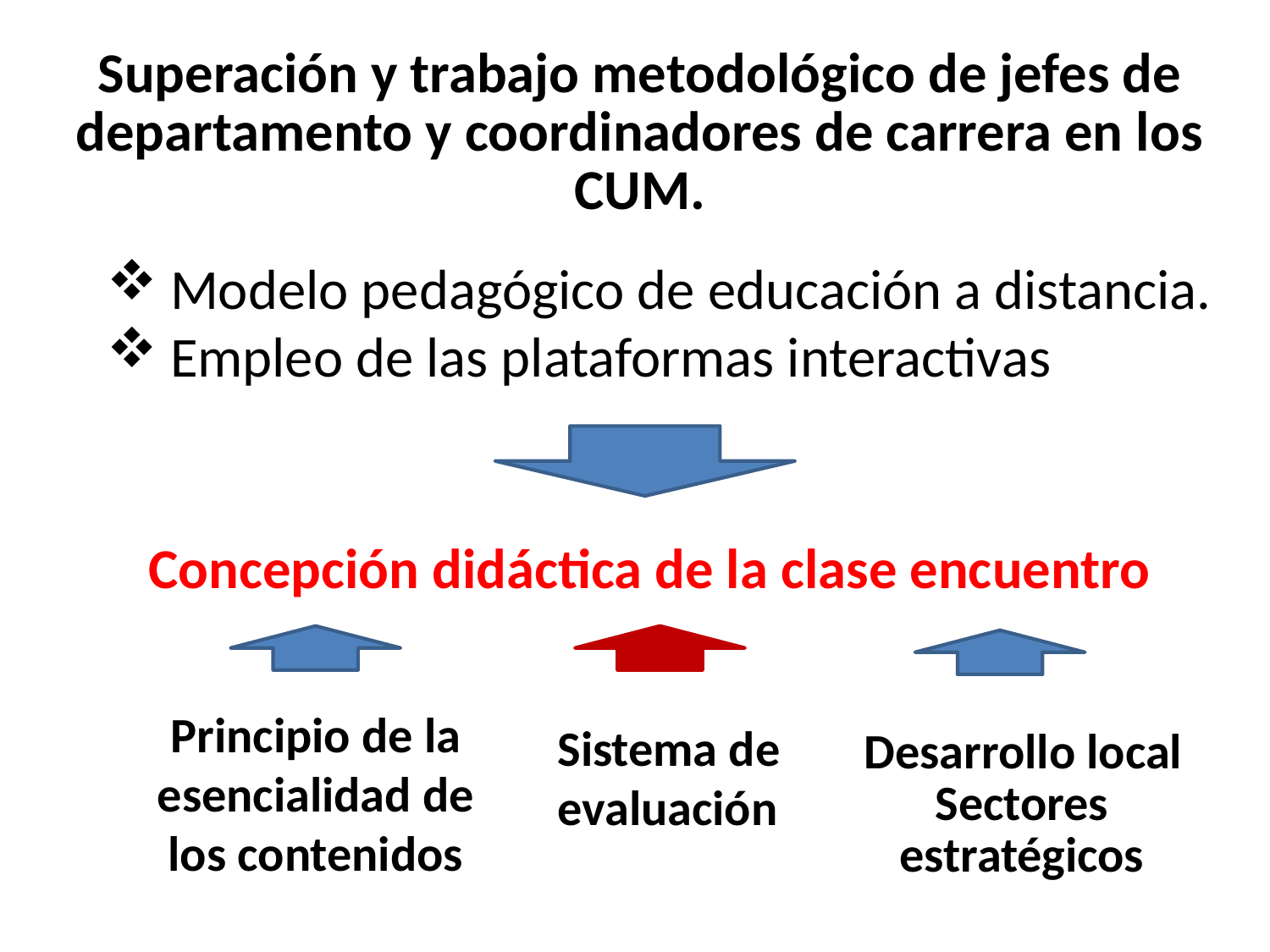

Superación y trabajo metodológico de jefes de departamento y coordinadores de carrera en los CUM.
Modelo pedagógico de educación a distancia.
Empleo de las plataformas interactivas

Concepción didáctica de la clase encuentro

Principio de la esencialidad de los contenidos
Sistema de evaluación
Desarrollo local
Sectores estratégicos